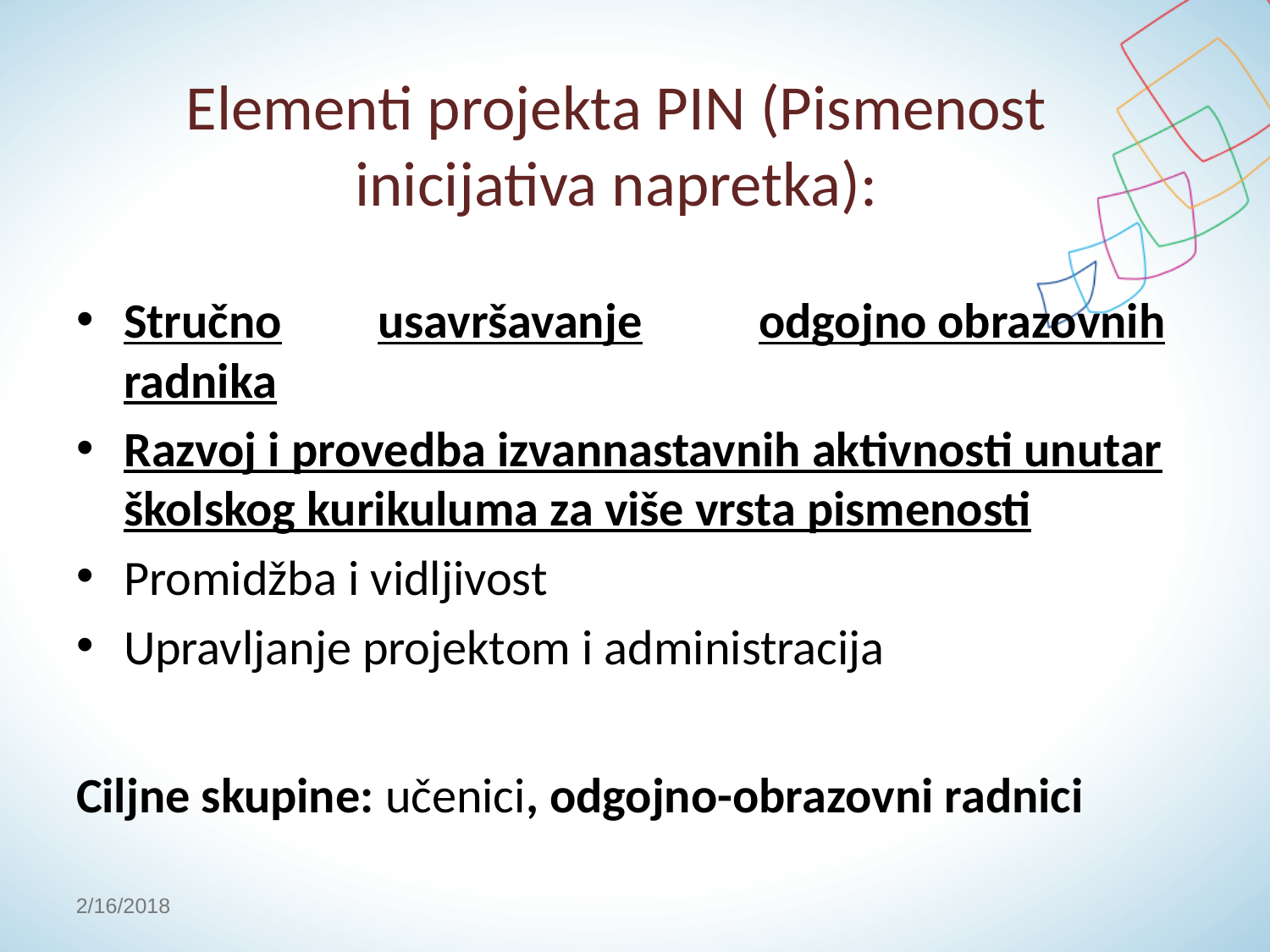

# Elementi projekta PIN (Pismenost inicijativa napretka):

Stručno	usavršavanje	odgojno obrazovnih radnika
Razvoj i provedba izvannastavnih aktivnosti unutar školskog kurikuluma za više vrsta pismenosti
Promidžba i vidljivost
Upravljanje projektom i administracija

Ciljne skupine: učenici, odgojno-obrazovni radnici